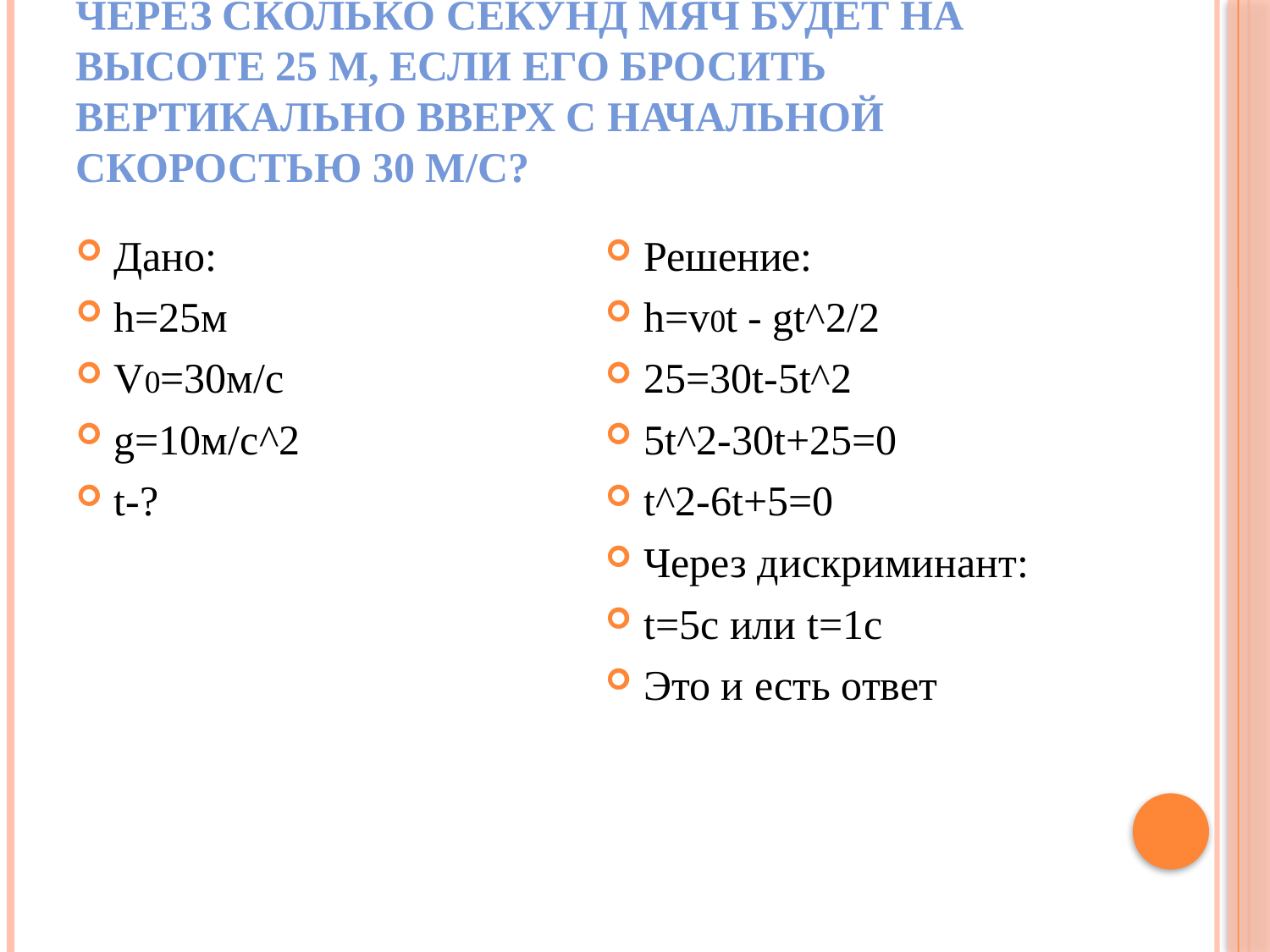

# Через сколько секунд мяч будет на высоте 25 м, если его бросить вертикально вверх с начальной скоростью 30 м/с?
Дано:
h=25м
V0=30м/с
g=10м/с^2
t-?
Решение:
h=v0t - gt^2/2
25=30t-5t^2
5t^2-30t+25=0
t^2-6t+5=0
Через дискриминант:
t=5c или t=1с
Это и есть ответ